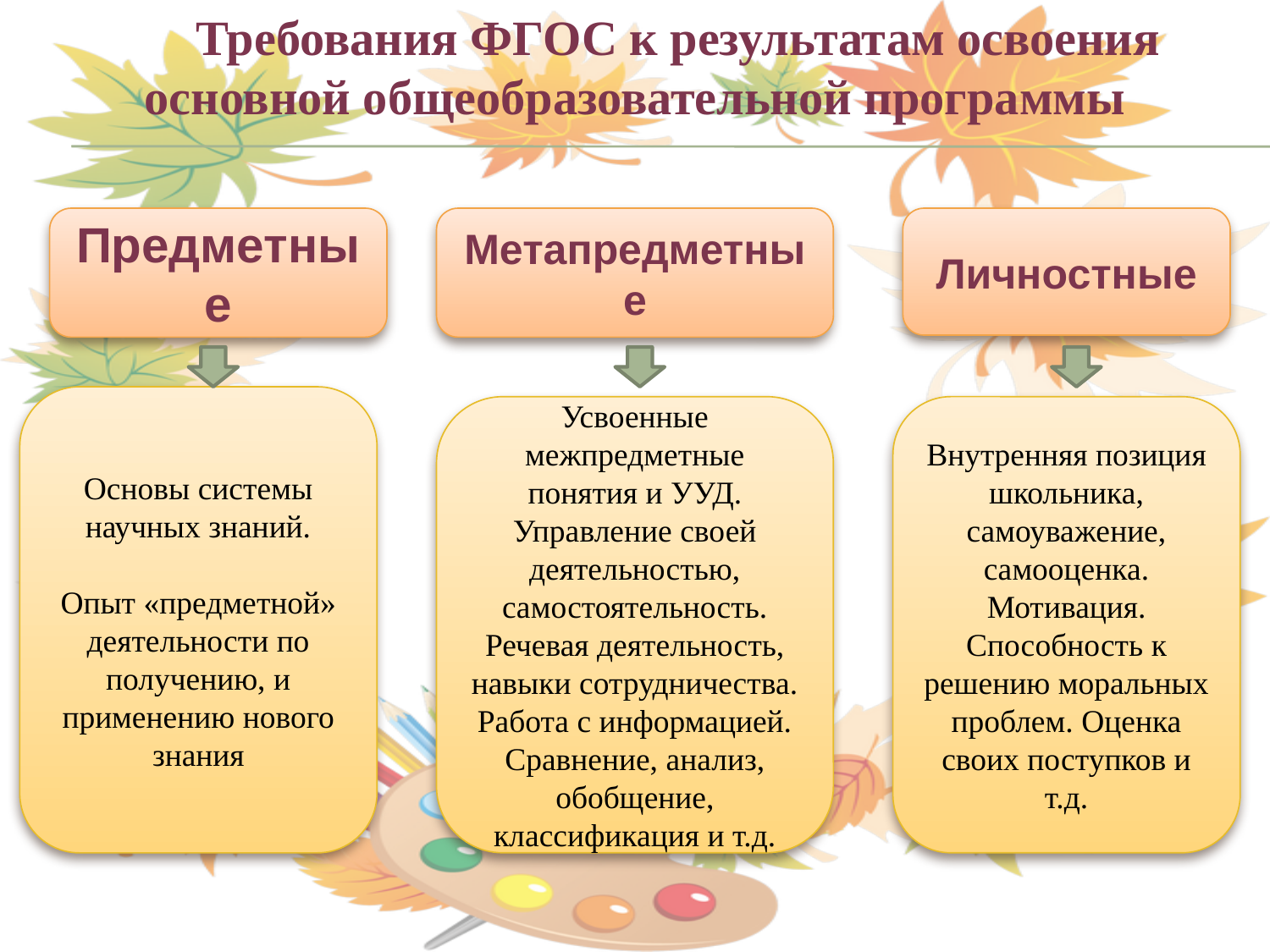

Требования ФГОС к результатам освоения основной общеобразовательной программы

Предметные
Метапредметные
Личностные

Основы системы научных знаний.

Опыт «предметной» деятельности по получению, и применению нового знания
Усвоенные межпредметные понятия и УУД.
Управление своей деятельностью, самостоятельность.
Речевая деятельность, навыки сотрудничества.
Работа с информацией. Сравнение, анализ, обобщение, классификация и т.д.
Внутренняя позиция школьника, самоуважение, самооценка. Мотивация. Способность к решению моральных проблем. Оценка своих поступков и т.д.